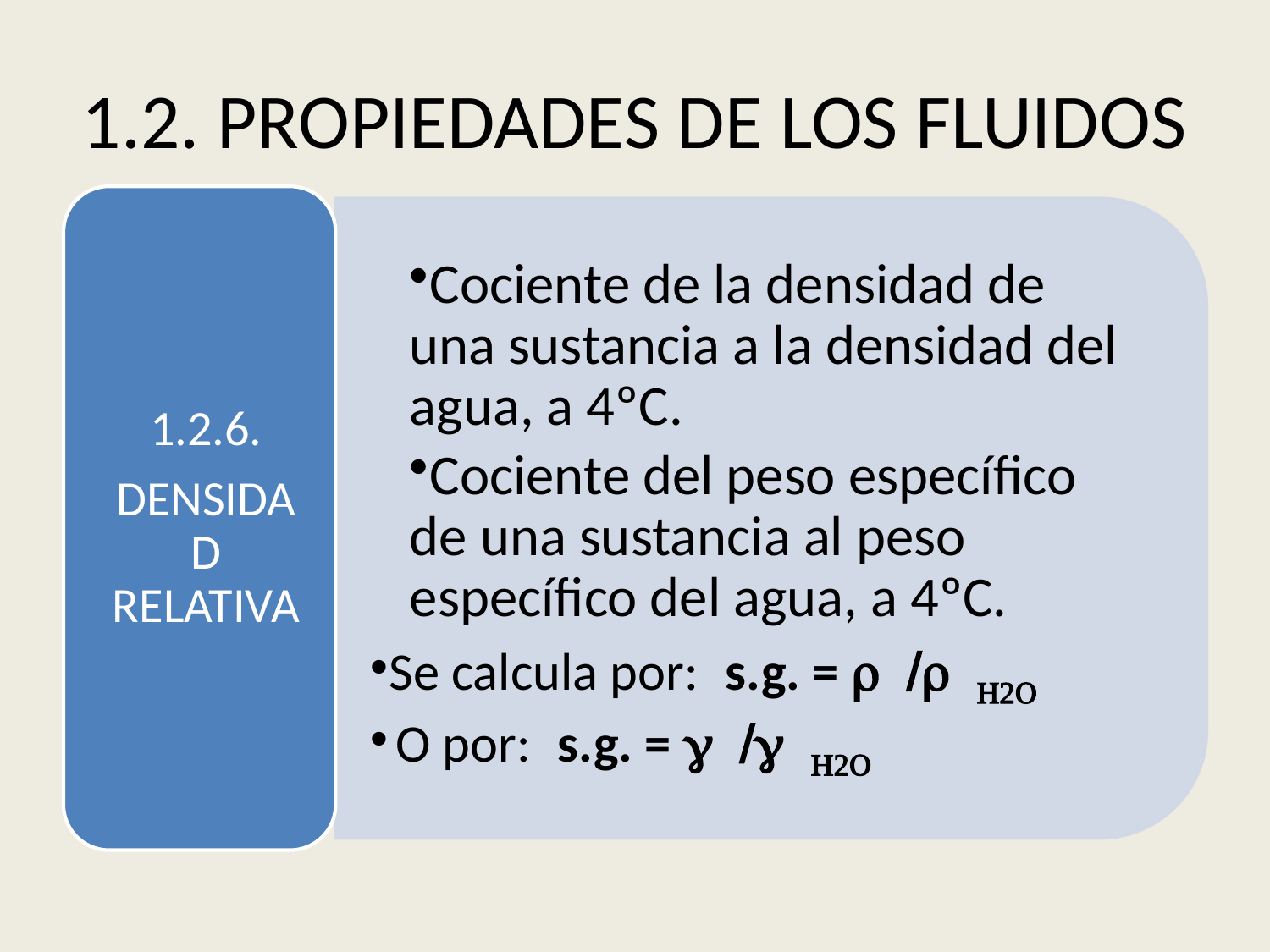

# 1.2. PROPIEDADES DE LOS FLUIDOS
Cociente de la densidad de una sustancia a la densidad del agua, a 4ºC.
Cociente del peso específico de una sustancia al peso específico del agua, a 4ºC.
Se calcula por: s.g. = ρ /ρ Η2Ο
 O por: s.g. = γ /γ Η2Ο
1.2.6.
DENSIDAD RELATIVA